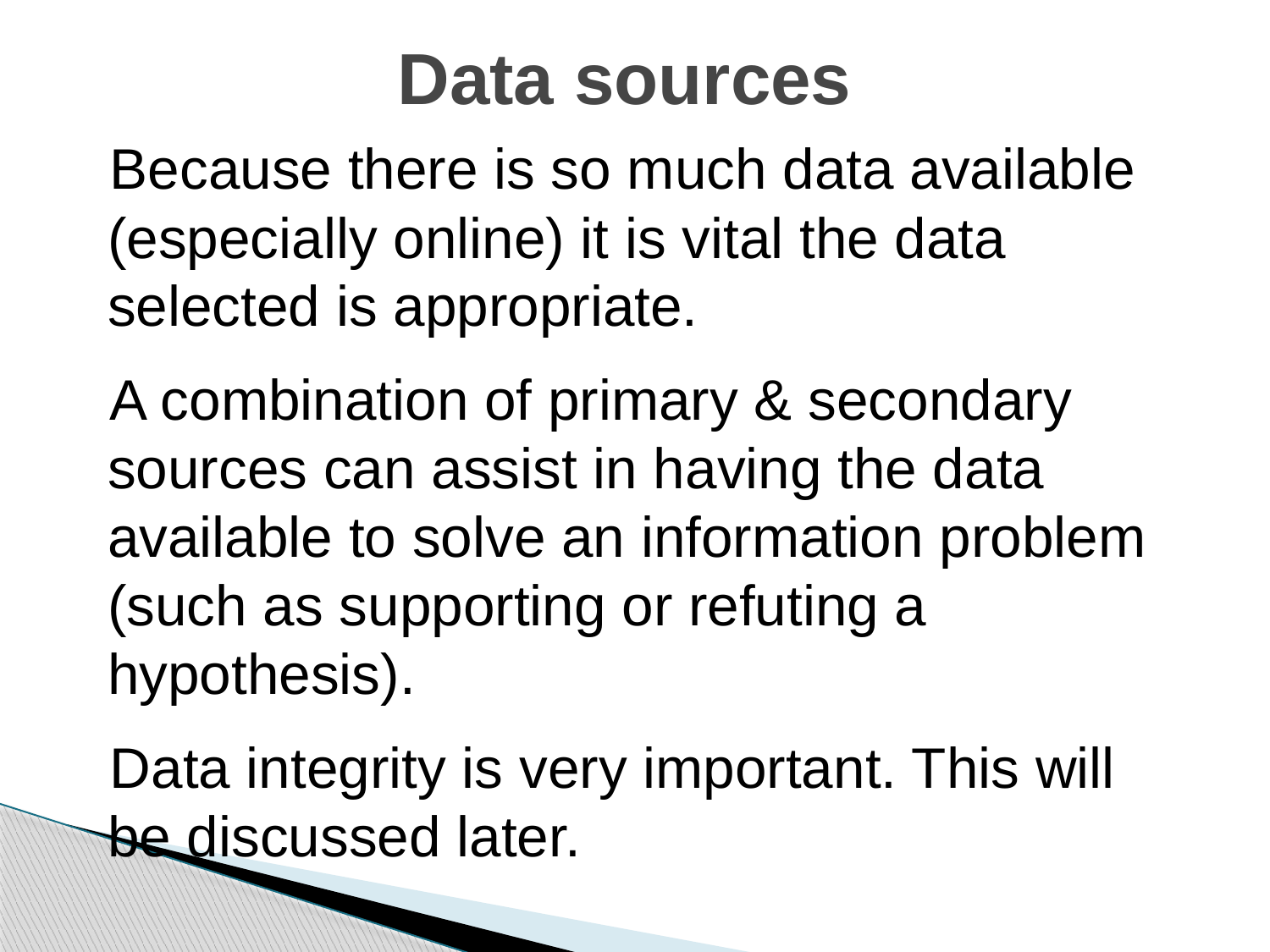

# Data sources
Because there is so much data available (especially online) it is vital the data selected is appropriate.
A combination of primary & secondary sources can assist in having the data available to solve an information problem (such as supporting or refuting a hypothesis).
Data integrity is very important. This will be discussed later.